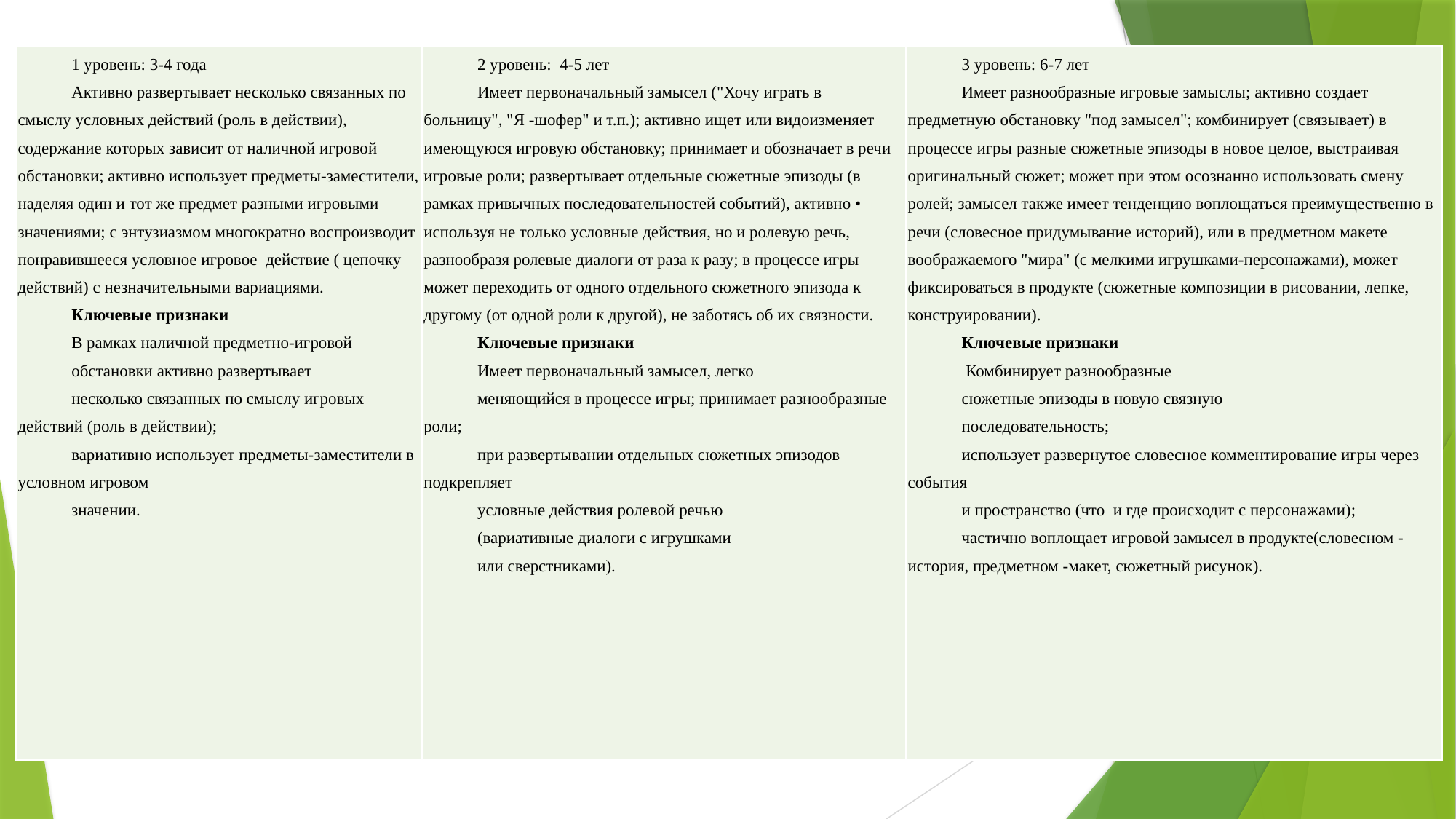

| 1 уровень: 3-4 года | 2 уровень: 4-5 лет | 3 уровень: 6-7 лет |
| --- | --- | --- |
| Активно развертывает несколько связанных по смыслу условных действий (роль в действии), содержание которых зависит от наличной игровой обстановки; активно использует предметы-заместители, наделяя один и тот же предмет разными игровыми значениями; с энтузиазмом многократно воспроизводит понравившееся условное игровое действие ( цепочку действий) с незначительными вариациями. Ключевые признаки В рамках наличной предметно-игровой обстановки активно развертывает несколько связанных по смыслу игровых действий (роль в действии); вариативно использует предметы-заместители в условном игровом значении. | Имеет первоначальный замысел ("Хочу играть в больницу", "Я -шофер" и т.п.); активно ищет или видоизменяет имеющуюся игровую обстановку; принимает и обозначает в речи игровые роли; развертывает отдельные сюжетные эпизоды (в рамках привычных последовательностей событий), активно • используя не только условные действия, но и ролевую речь, разнообразя ролевые диалоги от раза к разу; в процессе игры может переходить от одного отдельного сюжетного эпизода к другому (от одной роли к другой), не заботясь об их связности. Ключевые признаки Имеет первоначальный замысел, легко меняющийся в процессе игры; принимает разнообразные роли; при развертывании отдельных сюжетных эпизодов подкрепляет условные действия ролевой речью (вариативные диалоги с игрушками или сверстниками). | Имеет разнообразные игровые замыслы; активно создает предметную обстановку "под замысел"; комбини­рует (связывает) в процессе игры разные сюжетные эпизоды в новое целое, выстраивая оригинальный сюжет; может при этом осознанно использовать смену ролей; замысел также имеет тенденцию воплощаться преимущественно в речи (словесное придумывание историй), или в предметном макете воображаемого "мира" (с мелкими игрушками-персонажами), может фиксироваться в продукте (сюжетные композиции в рисовании, лепке, конструировании). Ключевые признаки Комбинирует разнообразные сюжетные эпизоды в новую связную последовательность; использует развернутое словесное комментирование игры через события и пространство (что и где происходит с персонажами); частично воплощает игровой замысел в продукте(словесном -история, предметном -макет, сюжетный рисунок). |